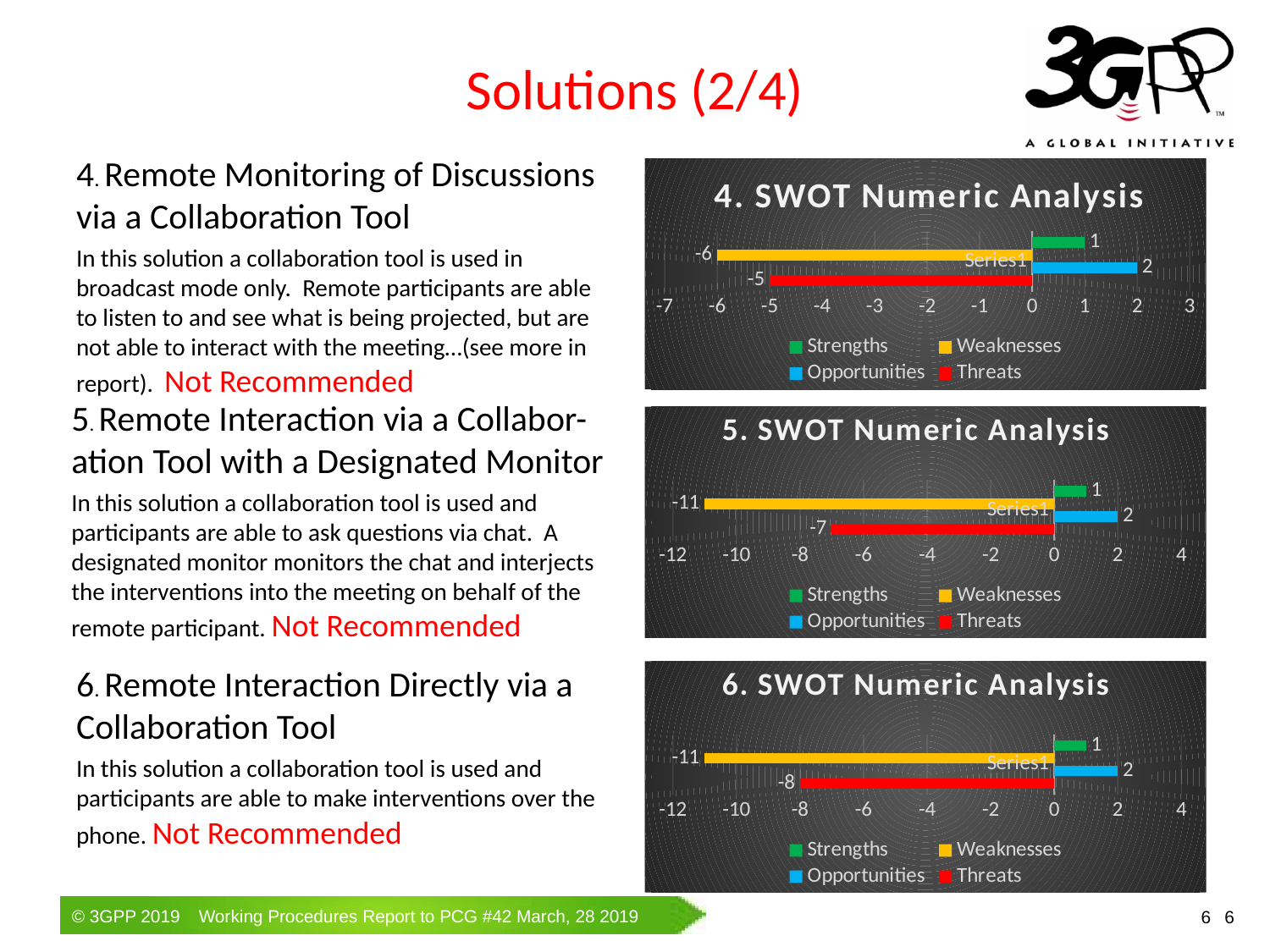

# Solutions (2/4)
4. Remote Monitoring of Discussions via a Collaboration Tool
In this solution a collaboration tool is used in broadcast mode only.  Remote participants are able to listen to and see what is being projected, but are not able to interact with the meeting…(see more in report).  Not Recommended

### Chart: 4. SWOT Numeric Analysis

| Category | Threats | Opportunities | Weaknesses | Strengths |
|---|---|---|---|---|
|  | -5.0 | 2.0 | -6.0 | 1.0 |
5. Remote Interaction via a Collabor-ation Tool with a Designated Monitor
In this solution a collaboration tool is used and participants are able to ask questions via chat.  A designated monitor monitors the chat and interjects the interventions into the meeting on behalf of the remote participant. Not Recommended

### Chart: 5. SWOT Numeric Analysis

| Category | Threats | Opportunities | Weaknesses | Strengths |
|---|---|---|---|---|
|  | -7.0 | 2.0 | -11.0 | 1.0 |
6. Remote Interaction Directly via a Collaboration Tool
In this solution a collaboration tool is used and participants are able to make interventions over the phone. Not Recommended

### Chart: 6. SWOT Numeric Analysis

| Category | Threats | Opportunities | Weaknesses | Strengths |
|---|---|---|---|---|
|  | -8.0 | 2.0 | -11.0 | 1.0 |
6
6